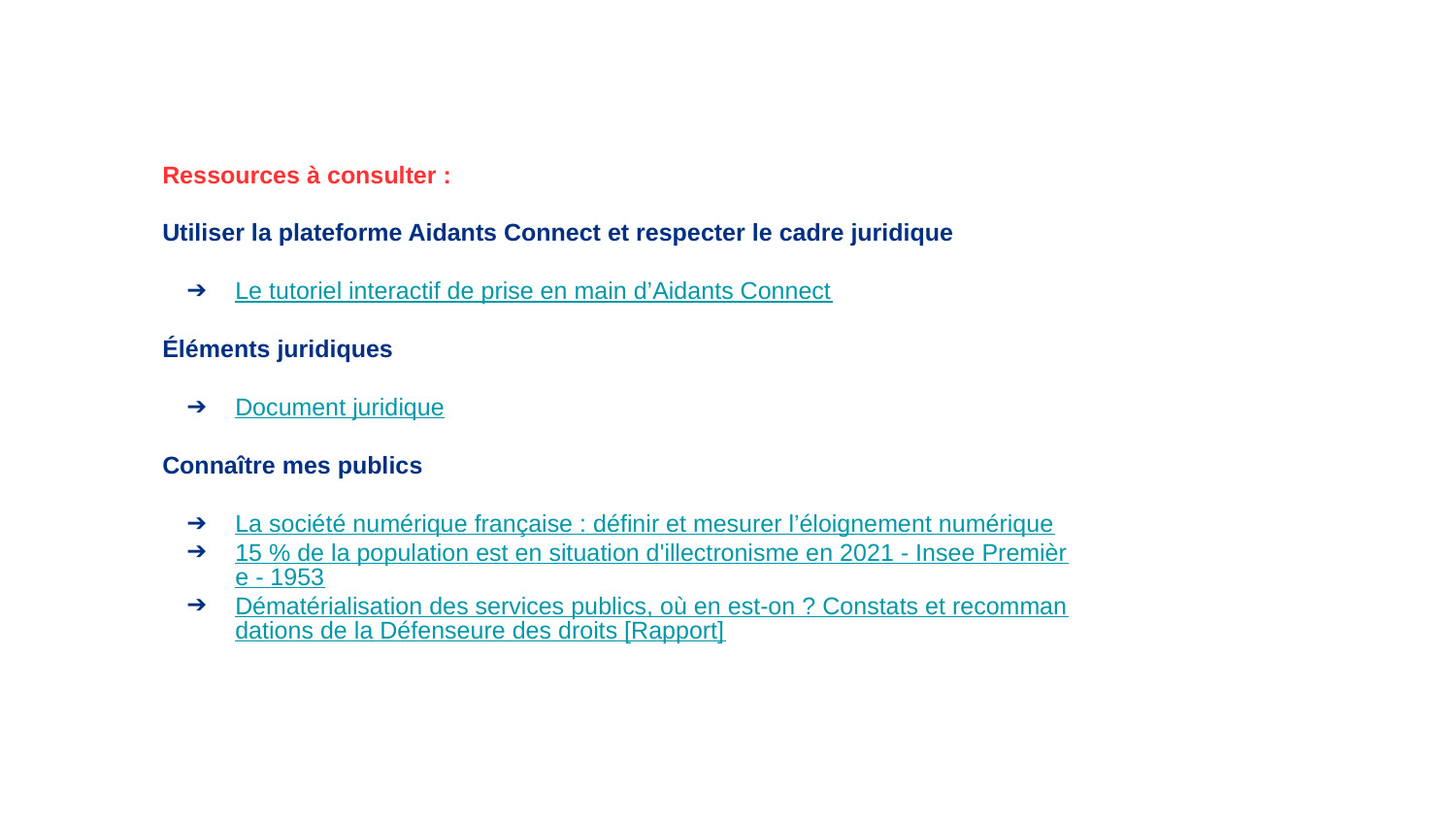

Ressources à consulter :

Utiliser la plateforme Aidants Connect et respecter le cadre juridique
Le tutoriel interactif de prise en main d’Aidants Connect

Éléments juridiques
Document juridique

Connaître mes publics
La société numérique française : définir et mesurer l’éloignement numérique
15 % de la population est en situation d'illectronisme en 2021 - Insee Première - 1953
Dématérialisation des services publics, où en est-on ? Constats et recommandations de la Défenseure des droits [Rapport]